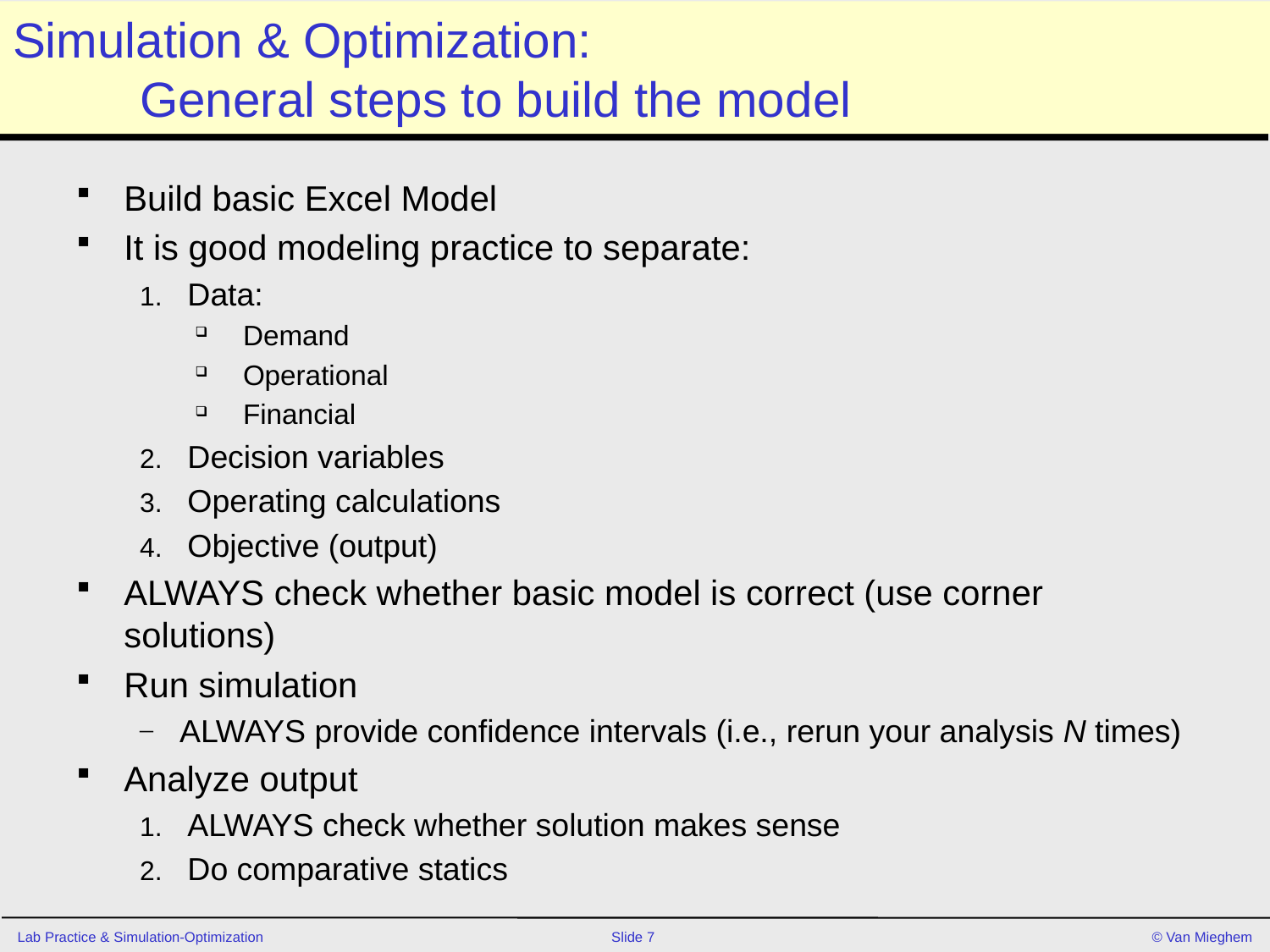

# Simulation & Optimization: General steps to build the model
Build basic Excel Model
It is good modeling practice to separate:
Data:
Demand
Operational
Financial
Decision variables
Operating calculations
Objective (output)
ALWAYS check whether basic model is correct (use corner solutions)
Run simulation
ALWAYS provide confidence intervals (i.e., rerun your analysis N times)
Analyze output
ALWAYS check whether solution makes sense
Do comparative statics